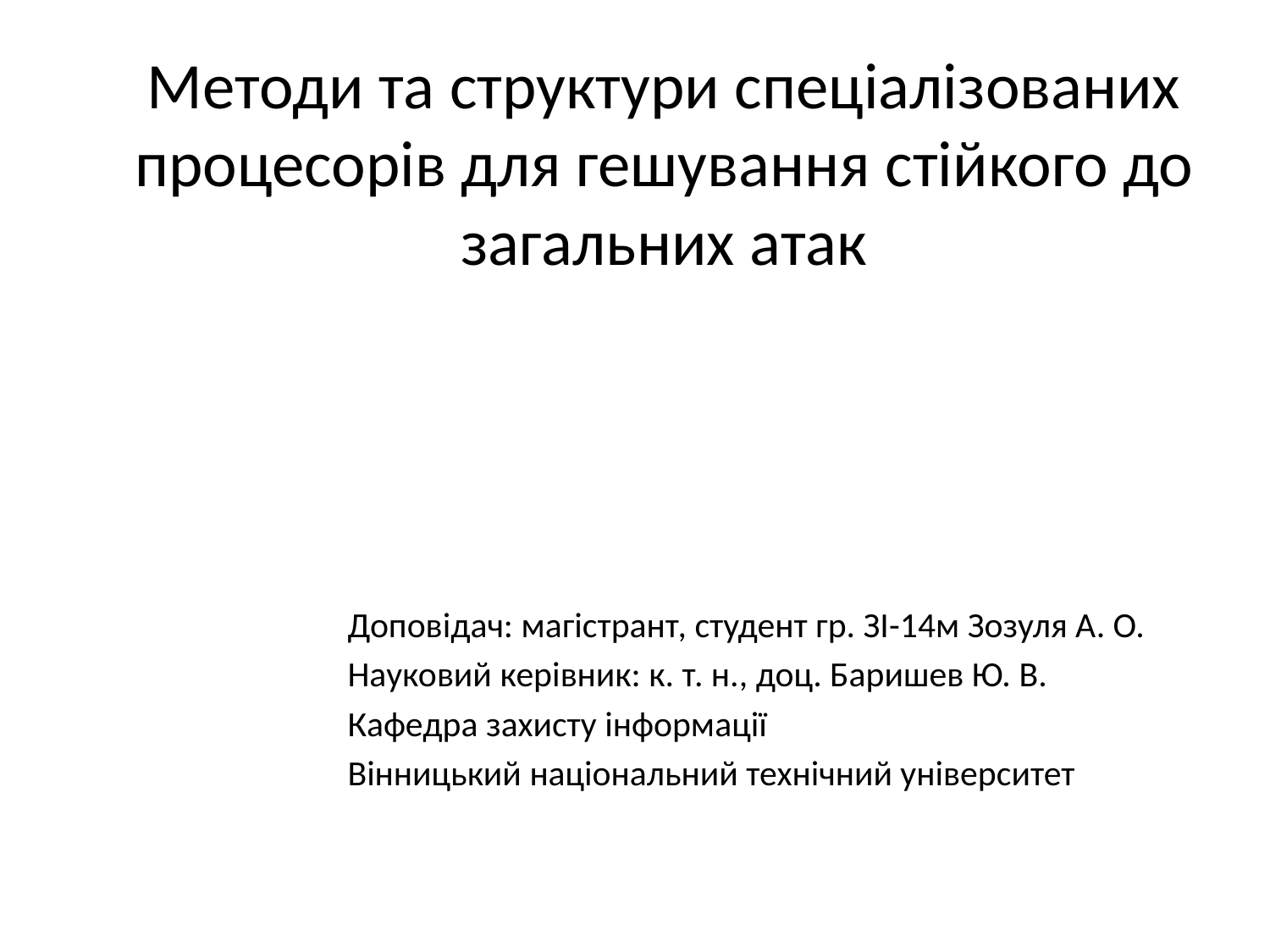

# Методи та структури спеціалізованих процесорів для гешування стійкого до загальних атак
Доповідач: магістрант, студент гр. ЗІ-14м Зозуля А. О.
Науковий керівник: к. т. н., доц. Баришев Ю. В.
Кафедра захисту інформації
Вінницький національний технічний університет